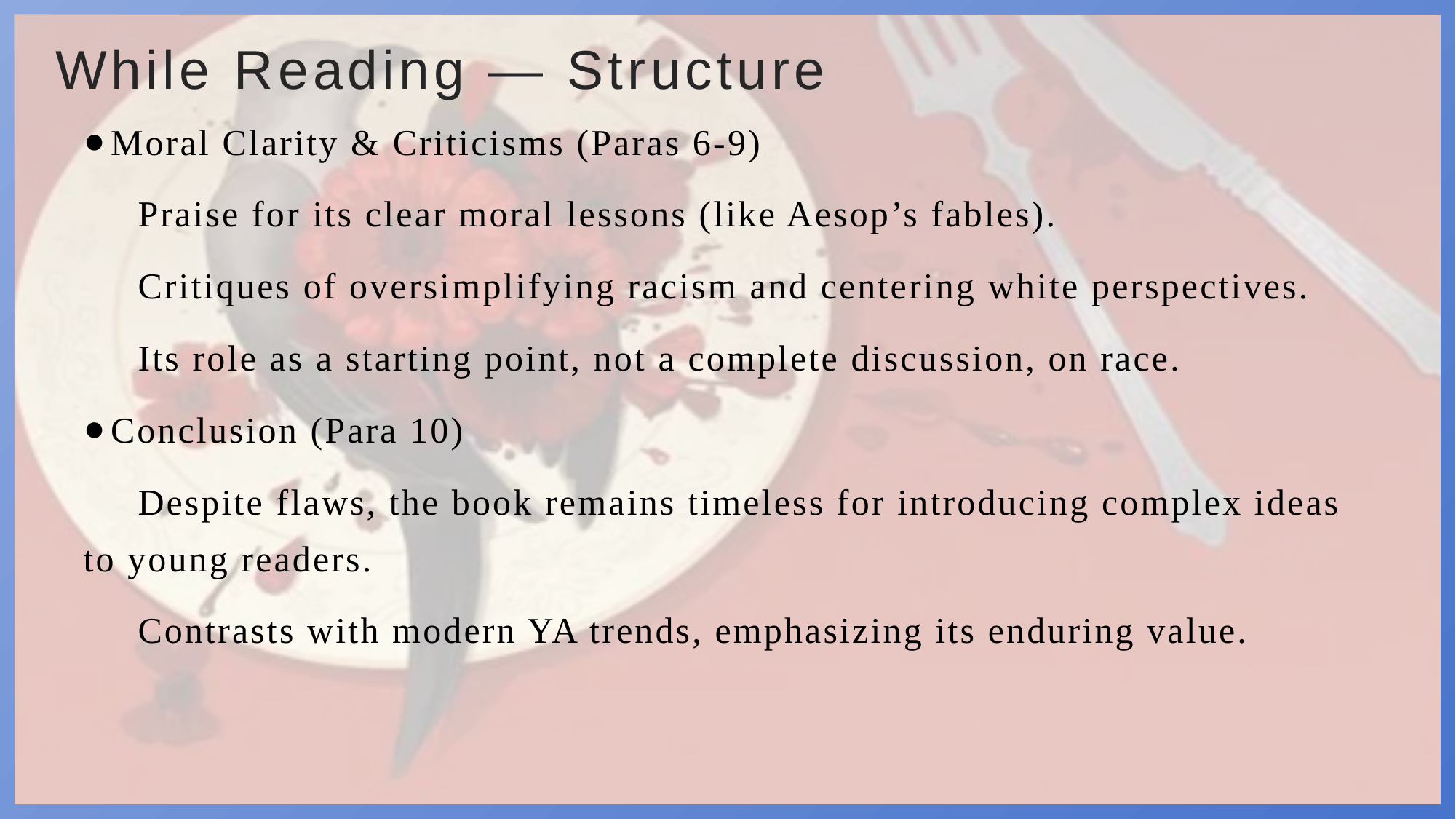

# While Reading — Structure
Moral Clarity & Criticisms (Paras 6-9)
Praise for its clear moral lessons (like Aesop’s fables).
Critiques of oversimplifying racism and centering white perspectives.
Its role as a starting point, not a complete discussion, on race.
Conclusion (Para 10)
Despite flaws, the book remains timeless for introducing complex ideas to young readers.
Contrasts with modern YA trends, emphasizing its enduring value.